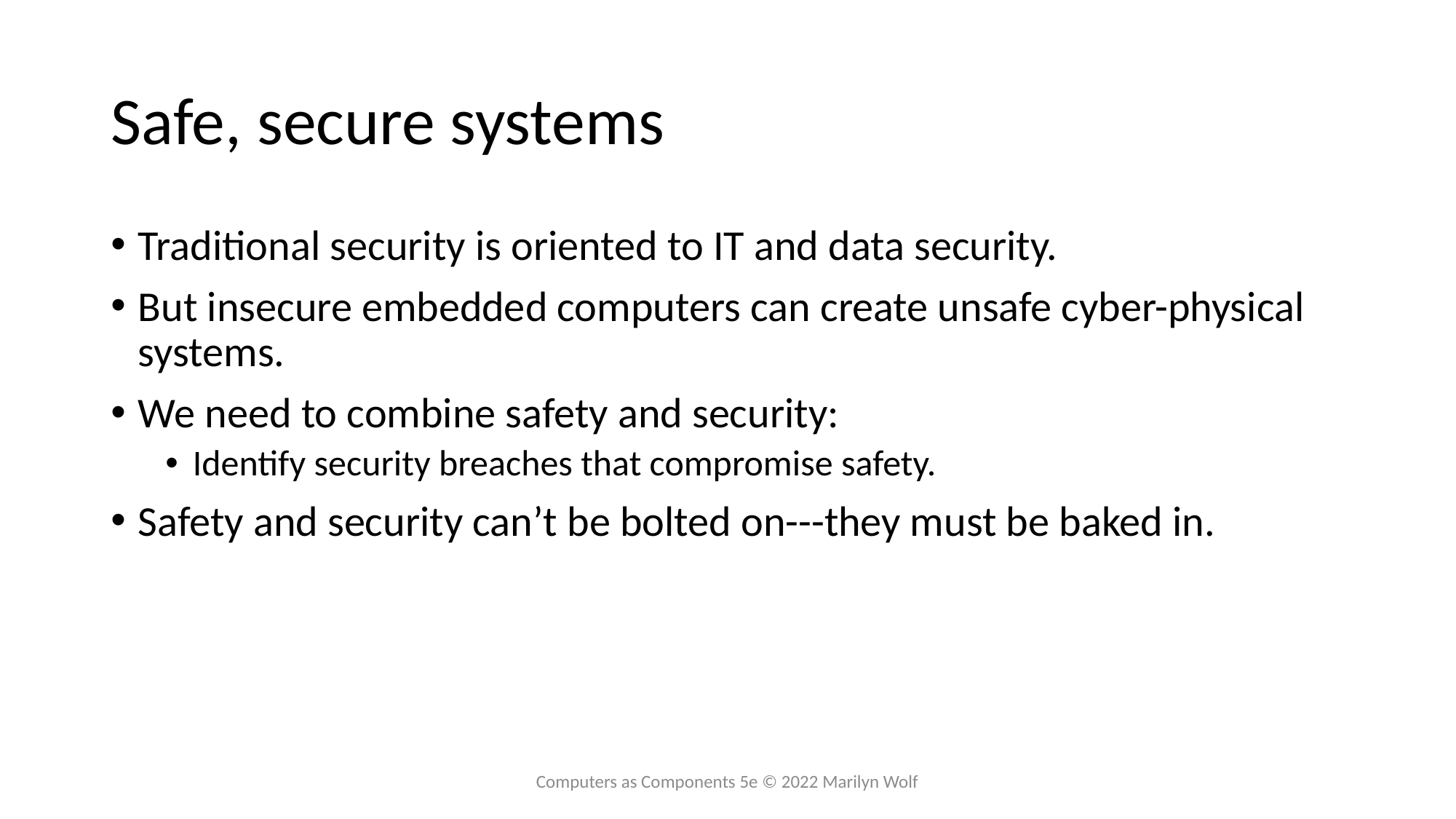

# Safe, secure systems
Traditional security is oriented to IT and data security.
But insecure embedded computers can create unsafe cyber-physical systems.
We need to combine safety and security:
Identify security breaches that compromise safety.
Safety and security can’t be bolted on---they must be baked in.
Computers as Components 5e © 2022 Marilyn Wolf